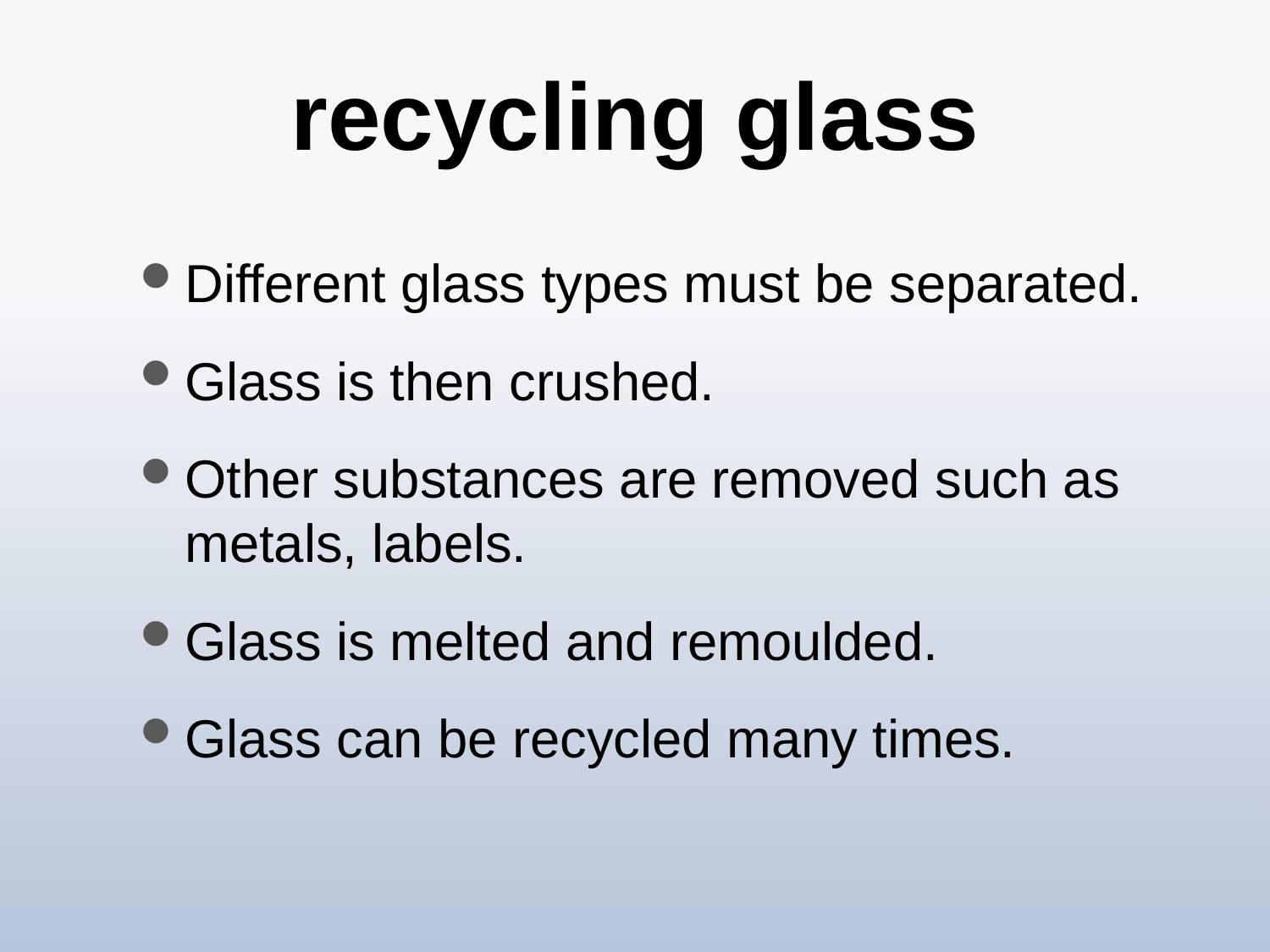

# recycling glass
Different glass types must be separated.
Glass is then crushed.
Other substances are removed such as metals, labels.
Glass is melted and remoulded.
Glass can be recycled many times.